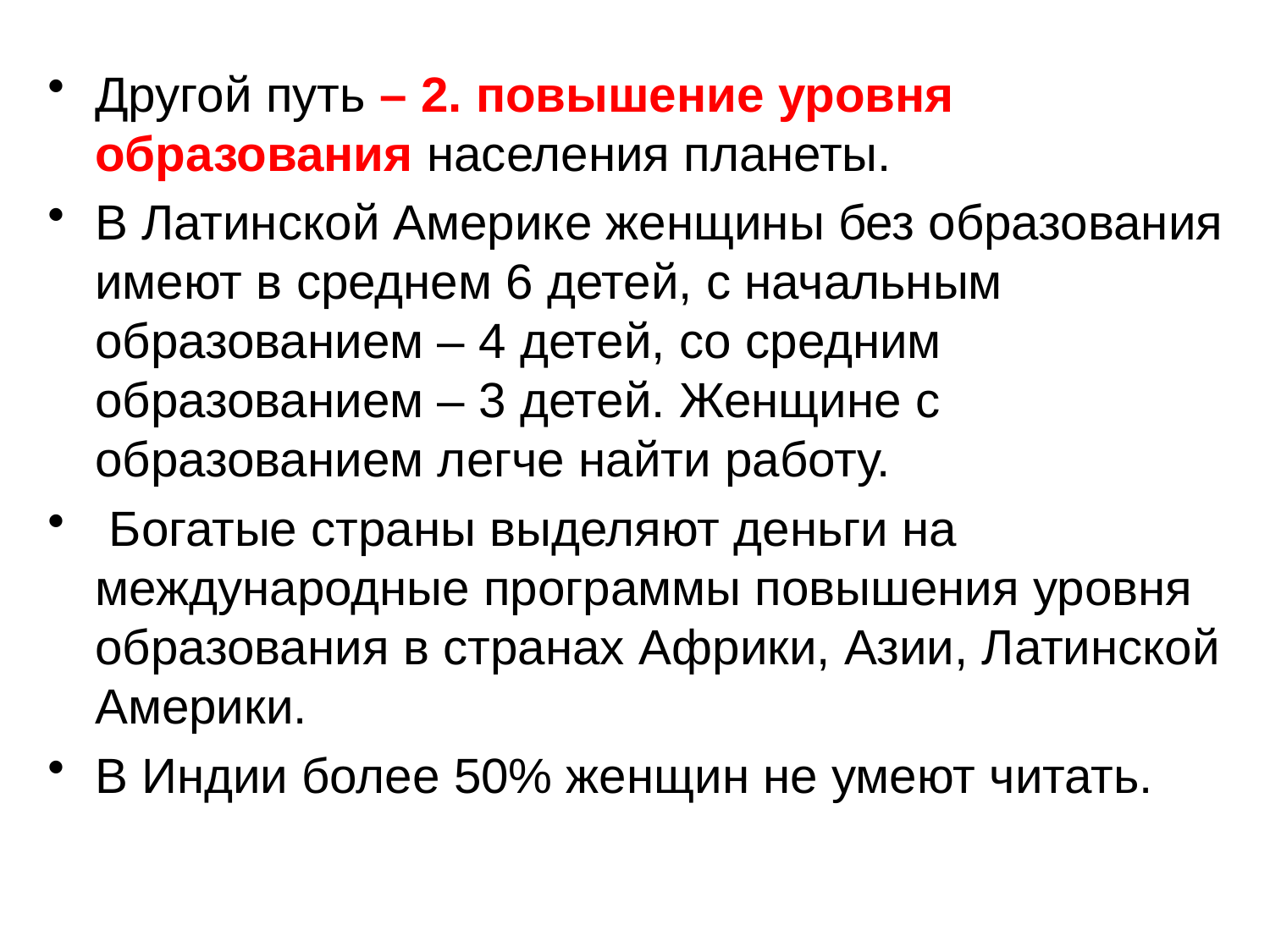

#
Другой путь – 2. повышение уровня образования населения планеты.
В Латинской Америке женщины без образования имеют в среднем 6 детей, с начальным образованием – 4 детей, со средним образованием – 3 детей. Женщине с образованием легче найти работу.
 Богатые страны выделяют деньги на международные программы повышения уровня образования в странах Африки, Азии, Латинской Америки.
В Индии более 50% женщин не умеют читать.